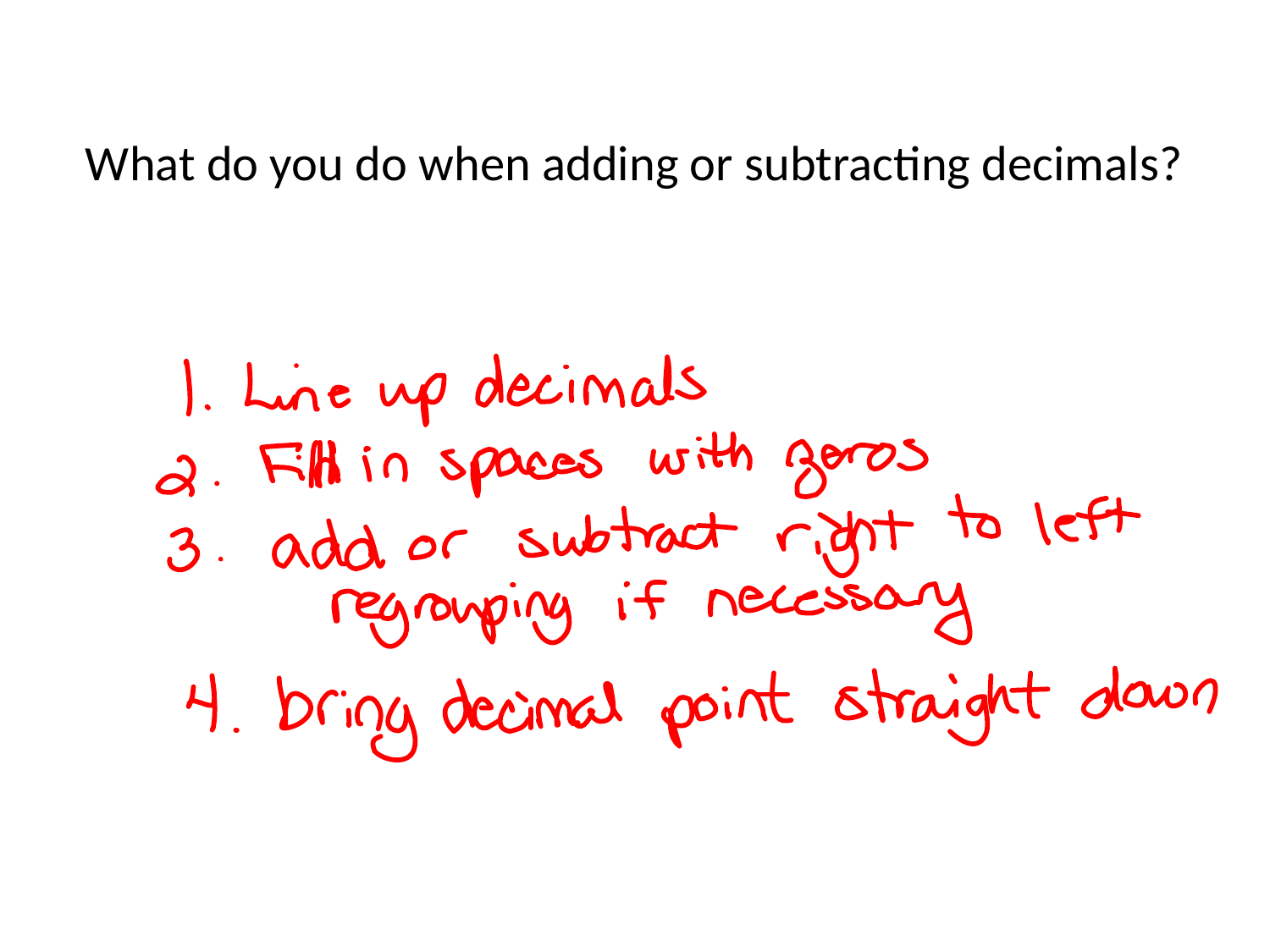

# What do you do when adding or subtracting decimals?